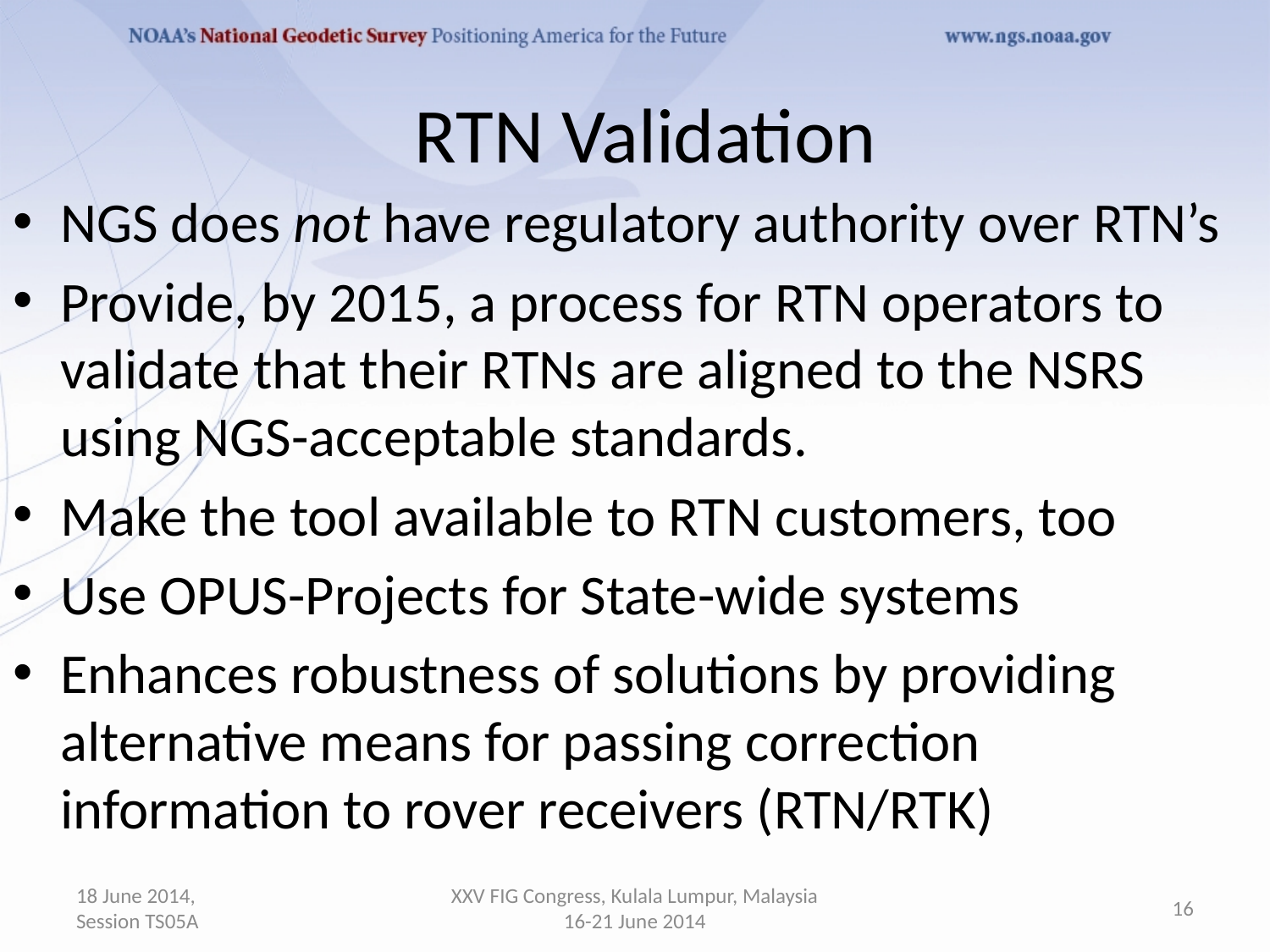

# RTN Validation
NGS does not have regulatory authority over RTN’s
Provide, by 2015, a process for RTN operators to validate that their RTNs are aligned to the NSRS using NGS-acceptable standards.
Make the tool available to RTN customers, too
Use OPUS-Projects for State-wide systems
Enhances robustness of solutions by providing alternative means for passing correction information to rover receivers (RTN/RTK)

18 June 2014,                         Session TS05A
XXV FIG Congress, Kulala Lumpur, Malaysia 16-21 June 2014
16